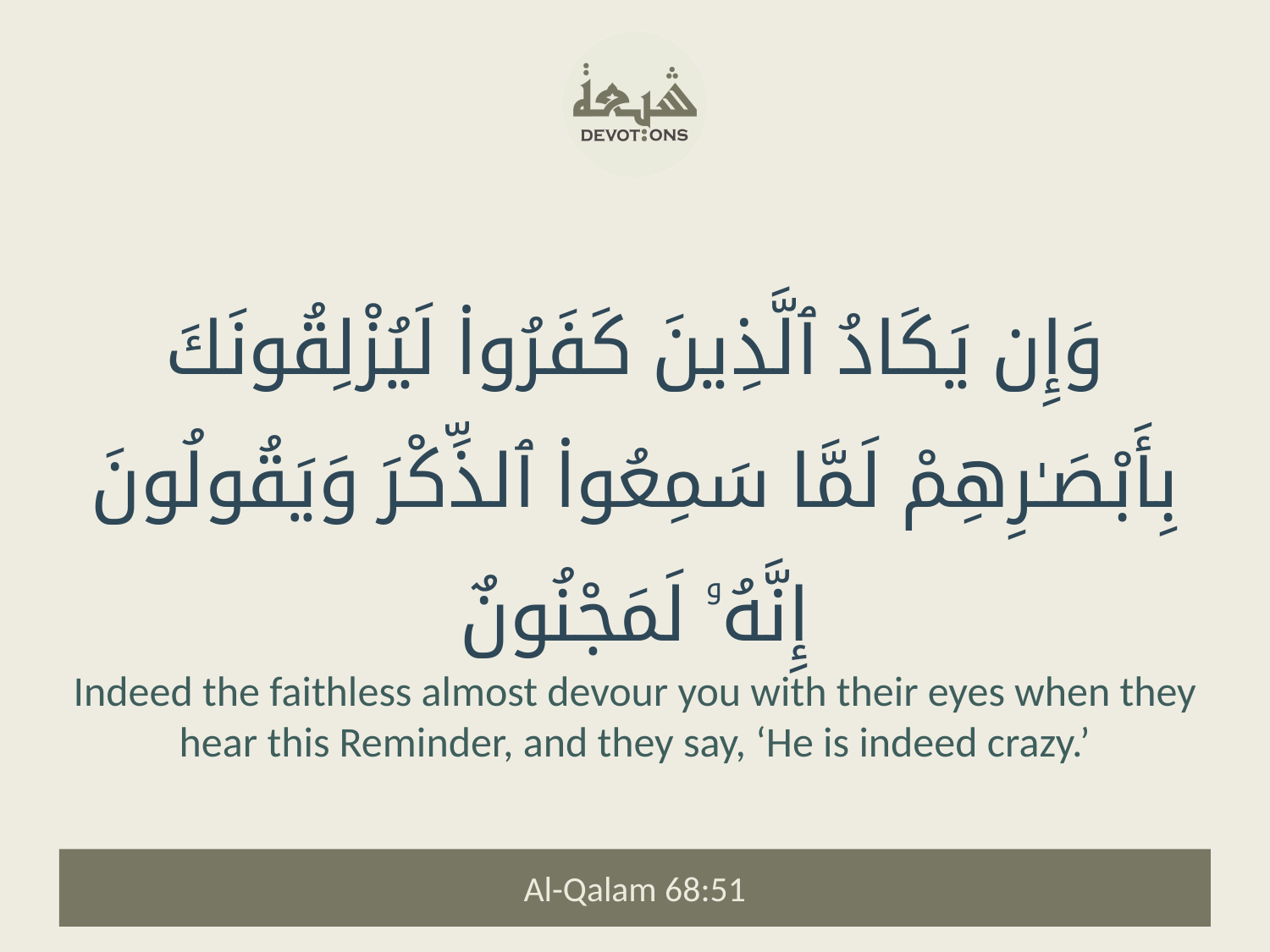

وَإِن يَكَادُ ٱلَّذِينَ كَفَرُوا۟ لَيُزْلِقُونَكَ بِأَبْصَـٰرِهِمْ لَمَّا سَمِعُوا۟ ٱلذِّكْرَ وَيَقُولُونَ إِنَّهُۥ لَمَجْنُونٌ
Indeed the faithless almost devour you with their eyes when they hear this Reminder, and they say, ‘He is indeed crazy.’
Al-Qalam 68:51